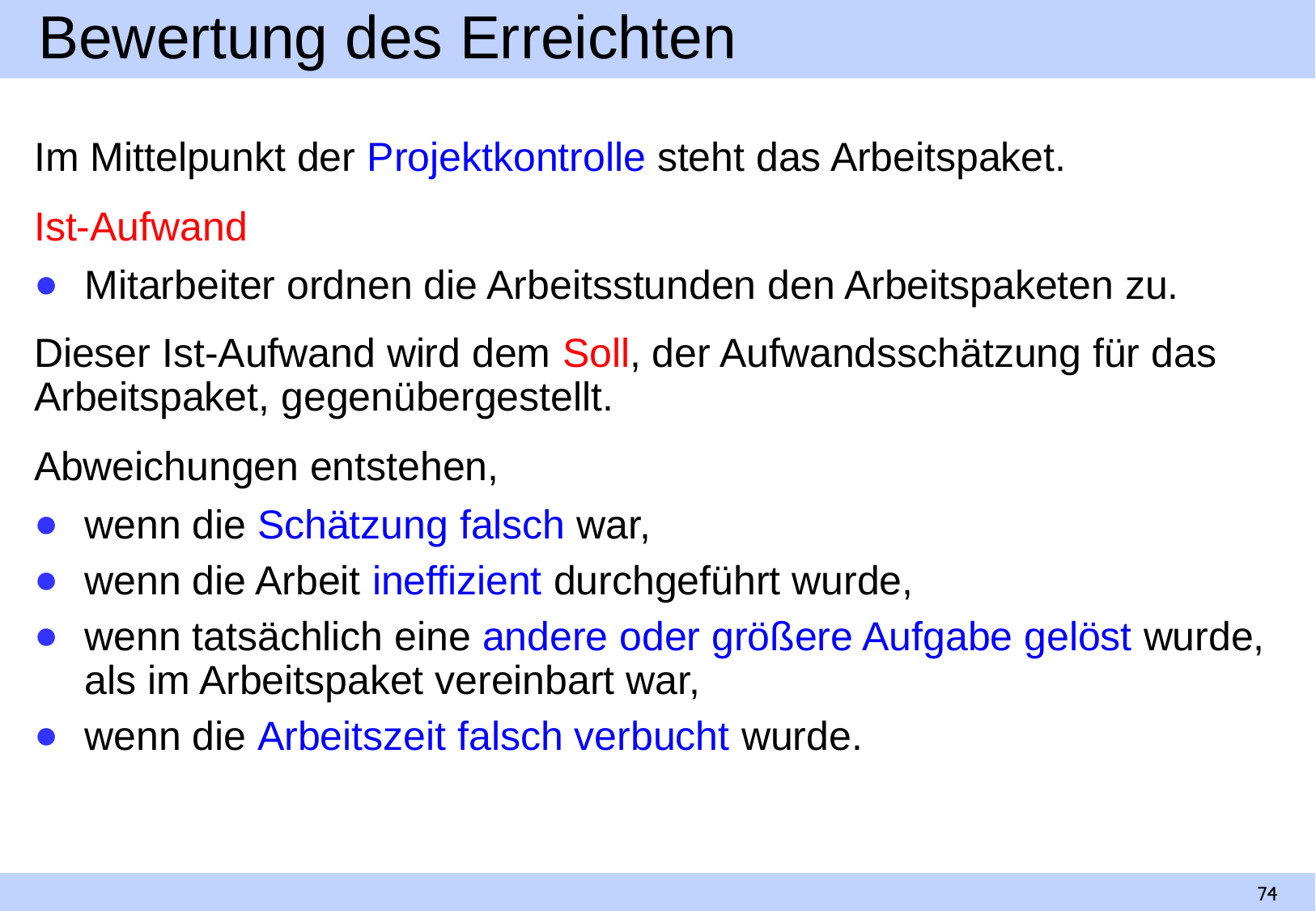

# Bewertung des Erreichten
Im Mittelpunkt der Projektkontrolle steht das Arbeitspaket.
Ist-Aufwand
Mitarbeiter ordnen die Arbeitsstunden den Arbeitspaketen zu.
Dieser Ist-Aufwand wird dem Soll, der Aufwandsschätzung für das Arbeitspaket, gegenübergestellt.
Abweichungen entstehen,
wenn die Schätzung falsch war,
wenn die Arbeit ineffizient durchgeführt wurde,
wenn tatsächlich eine andere oder größere Aufgabe gelöst wurde, als im Arbeitspaket vereinbart war,
wenn die Arbeitszeit falsch verbucht wurde.
74